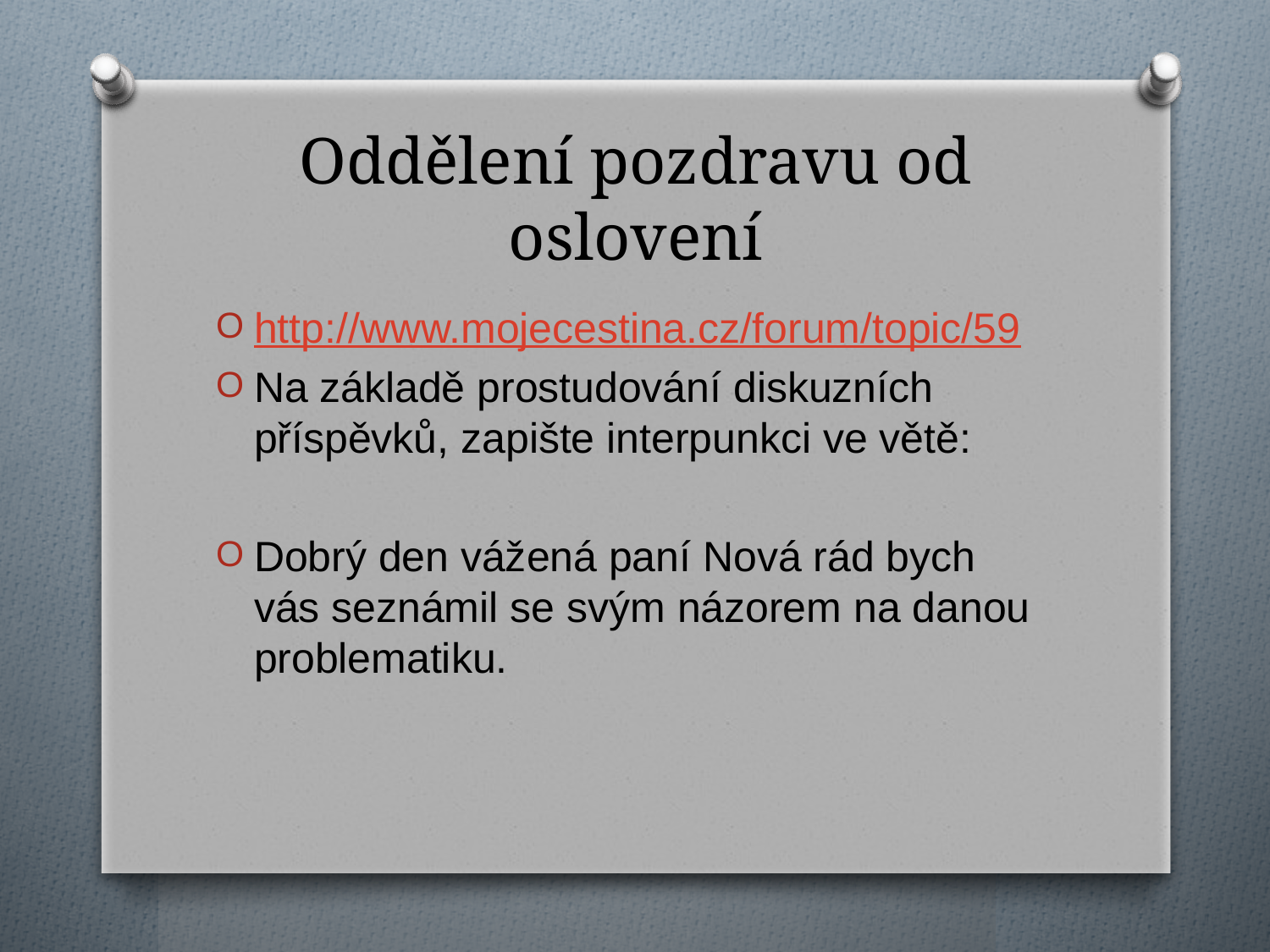

# Oddělení pozdravu od oslovení
http://www.mojecestina.cz/forum/topic/59
Na základě prostudování diskuzních příspěvků, zapište interpunkci ve větě:

Dobrý den vážená paní Nová rád bych vás seznámil se svým názorem na danou problematiku.